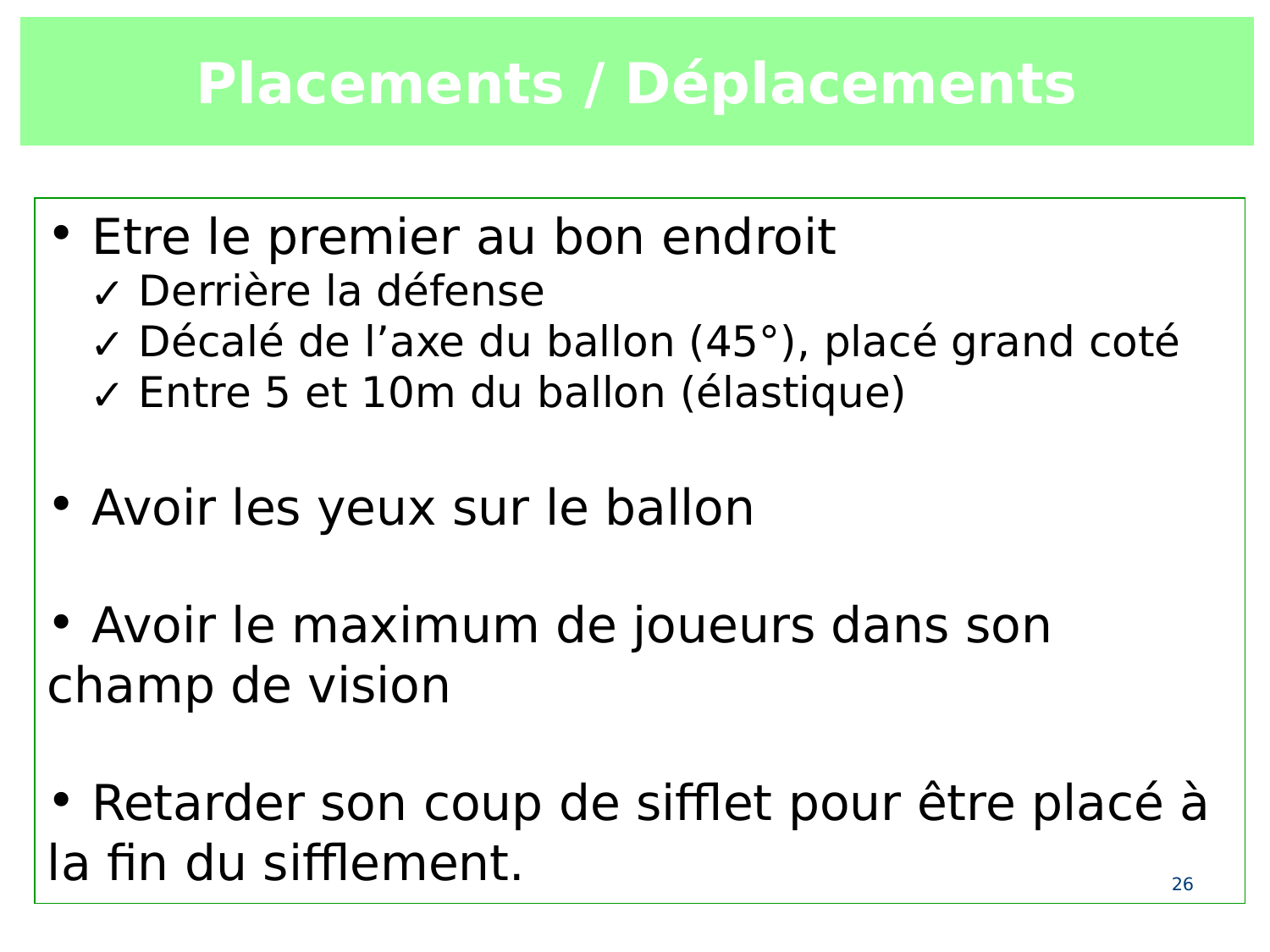

Placements / Déplacements
 Etre le premier au bon endroit
 Derrière la défense
 Décalé de l’axe du ballon (45°), placé grand coté
 Entre 5 et 10m du ballon (élastique)

 Avoir les yeux sur le ballon

 Avoir le maximum de joueurs dans son champ de vision

 Retarder son coup de sifflet pour être placé à la fin du sifflement.
26